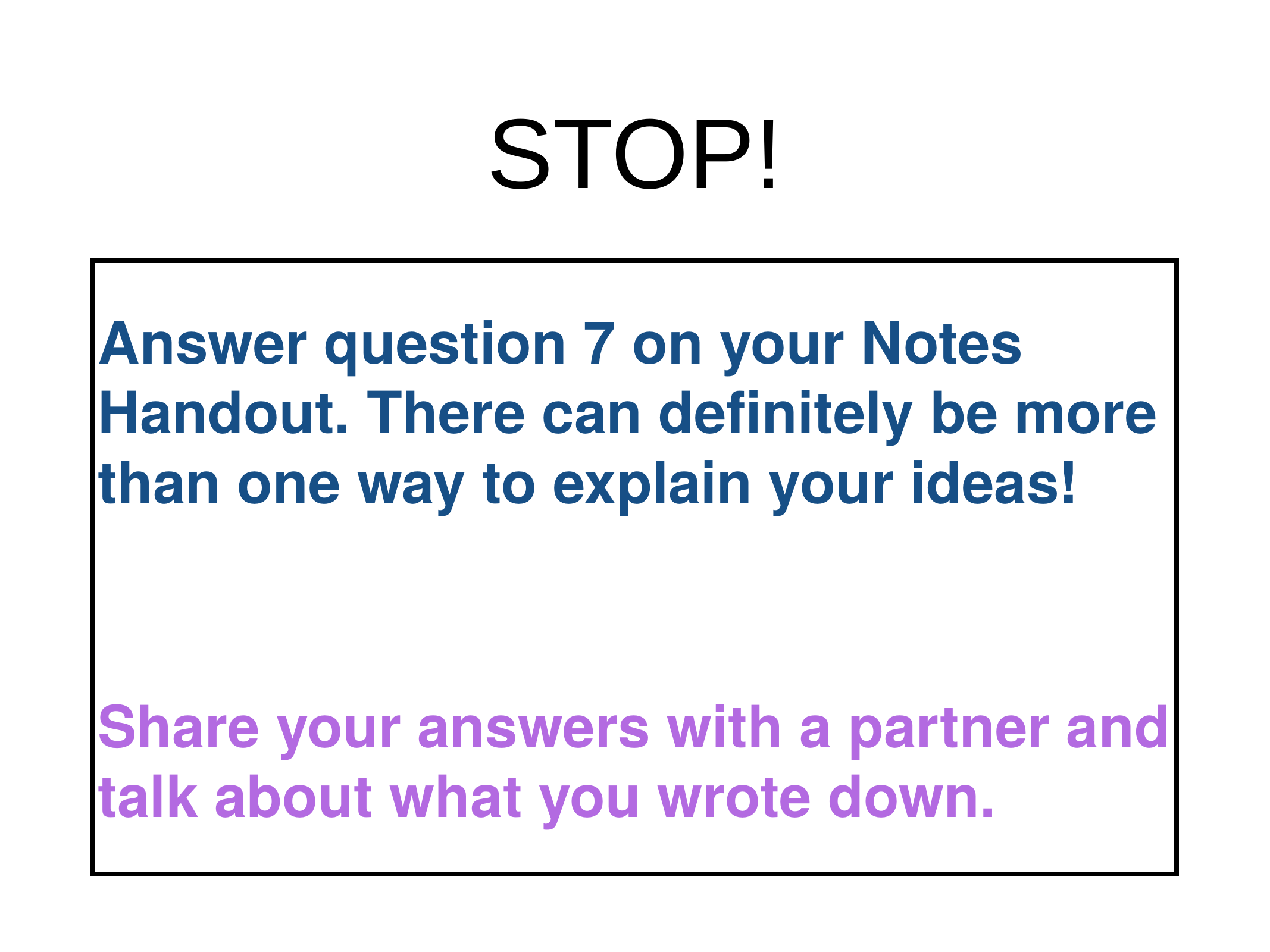

# STOP!
Answer question 7 on your Notes Handout. There can definitely be more than one way to explain your ideas!

Share your answers with a partner and talk about what you wrote down.